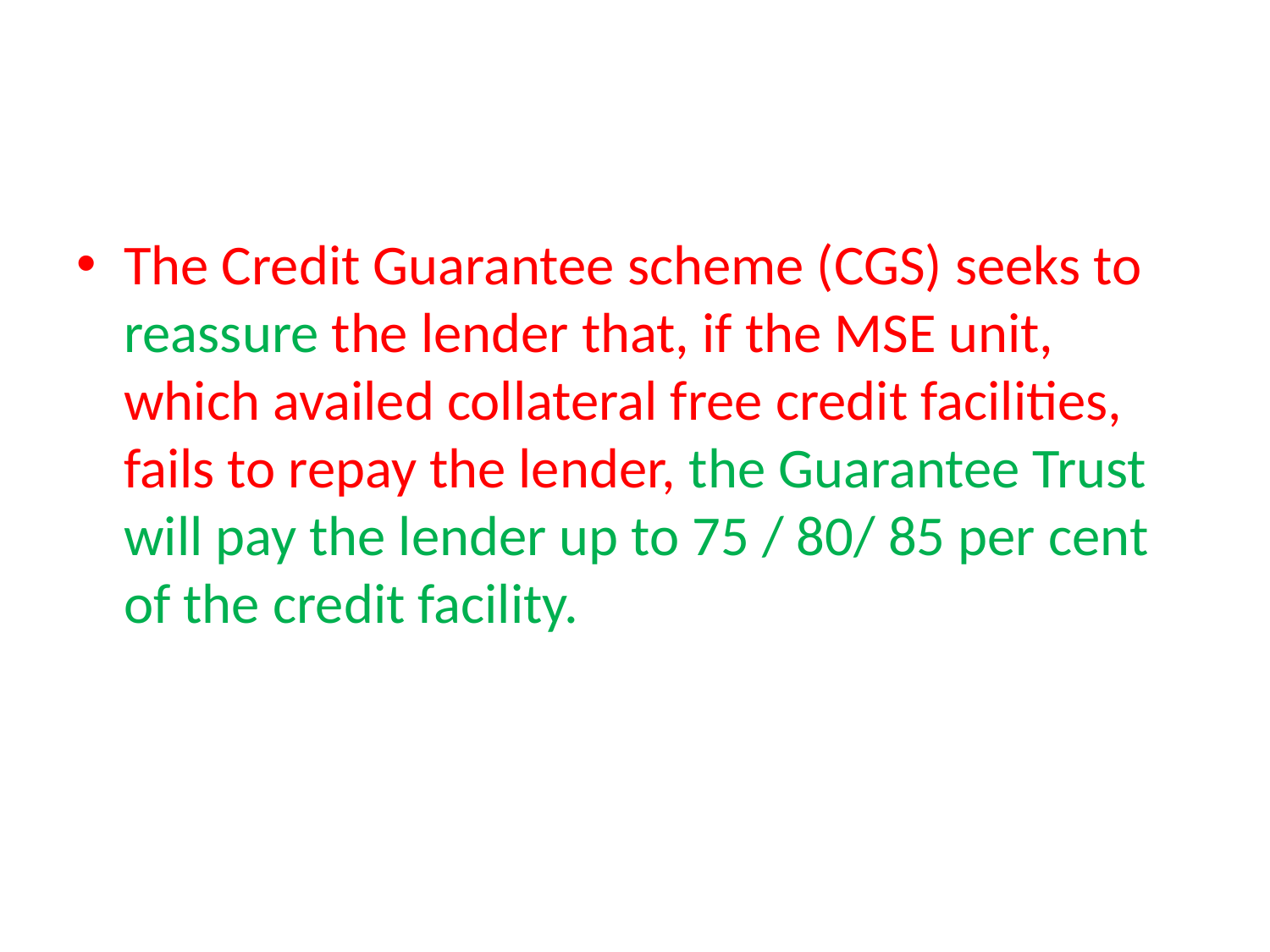

#
The Credit Guarantee scheme (CGS) seeks to reassure the lender that, if the MSE unit, which availed collateral free credit facilities, fails to repay the lender, the Guarantee Trust will pay the lender up to 75 / 80/ 85 per cent of the credit facility.